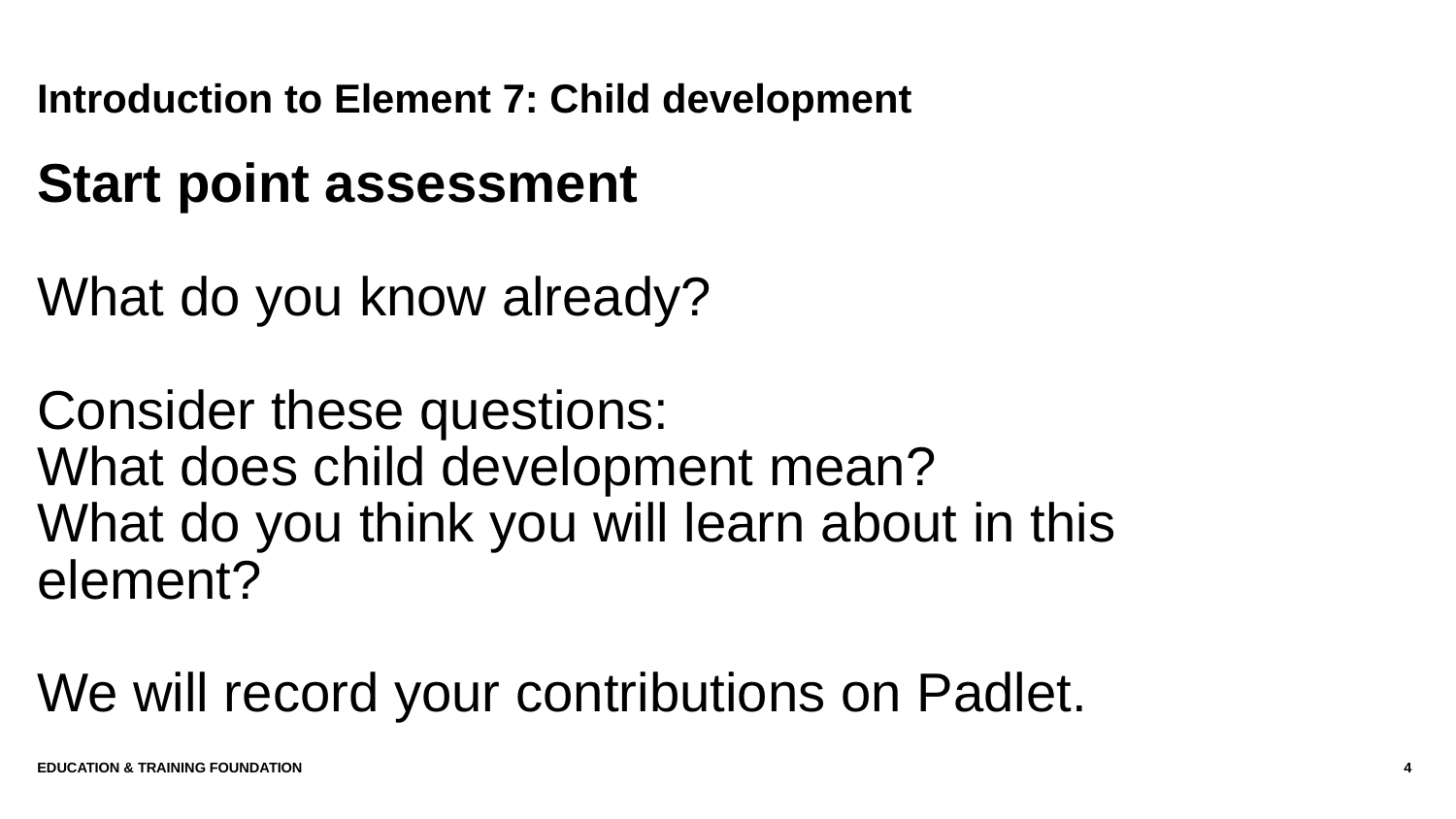

# Introduction to Element 7: Child development
Start point assessment

What do you know already?

Consider these questions:
What does child development mean?
What do you think you will learn about in this element?

We will record your contributions on Padlet.

Education & Training Foundation
4